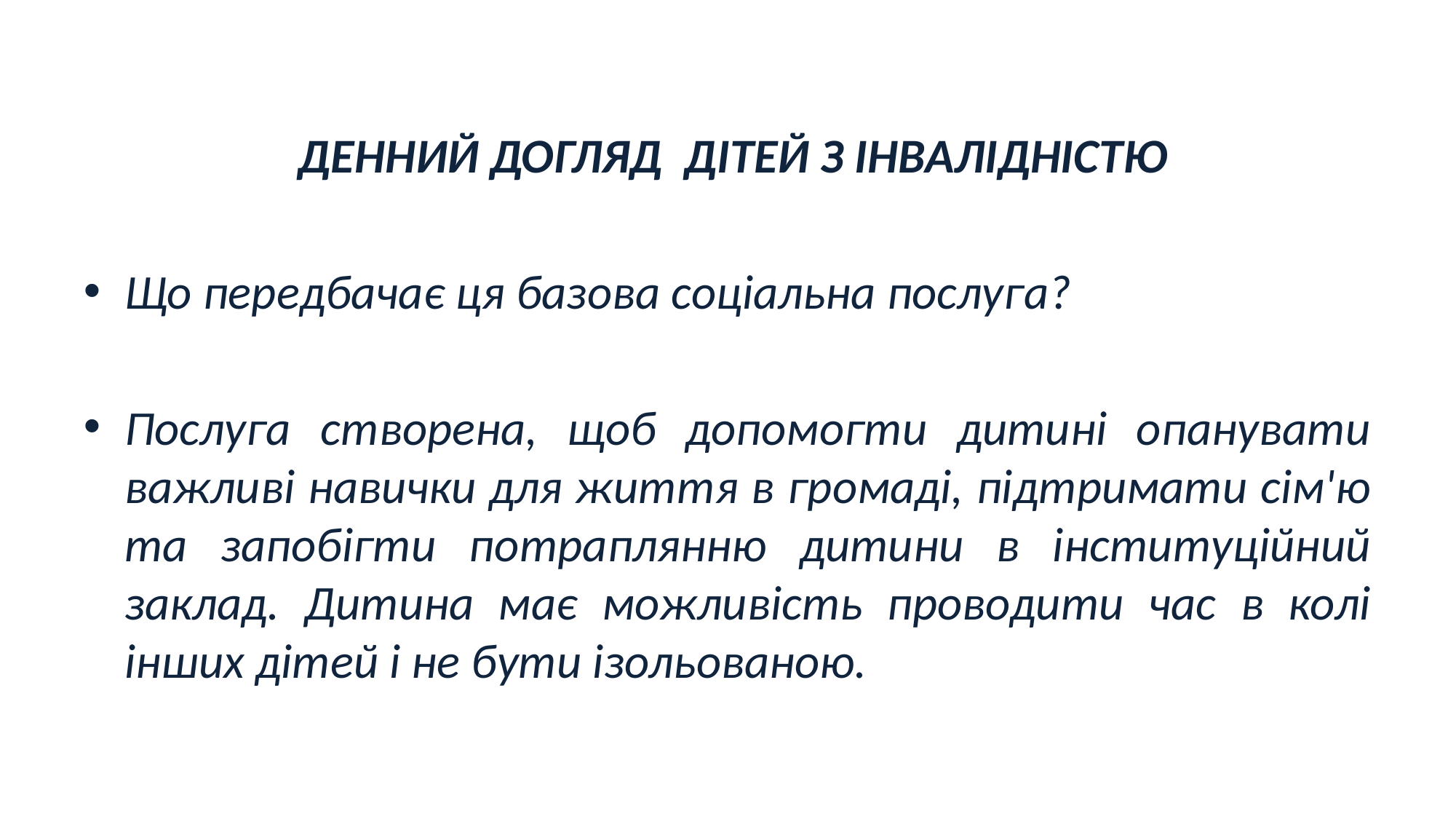

ДЕННИЙ ДОГЛЯД  ДІТЕЙ З ІНВАЛІДНІСТЮ

Що передбачає ця базова соціальна послуга?

Послуга створена, щоб допомогти дитині опанувати важливі навички для життя в громаді, підтримати сім'ю та запобігти потраплянню дитини в інституційний заклад. Дитина має можливість проводити час в колі інших дітей і не бути ізольованою.